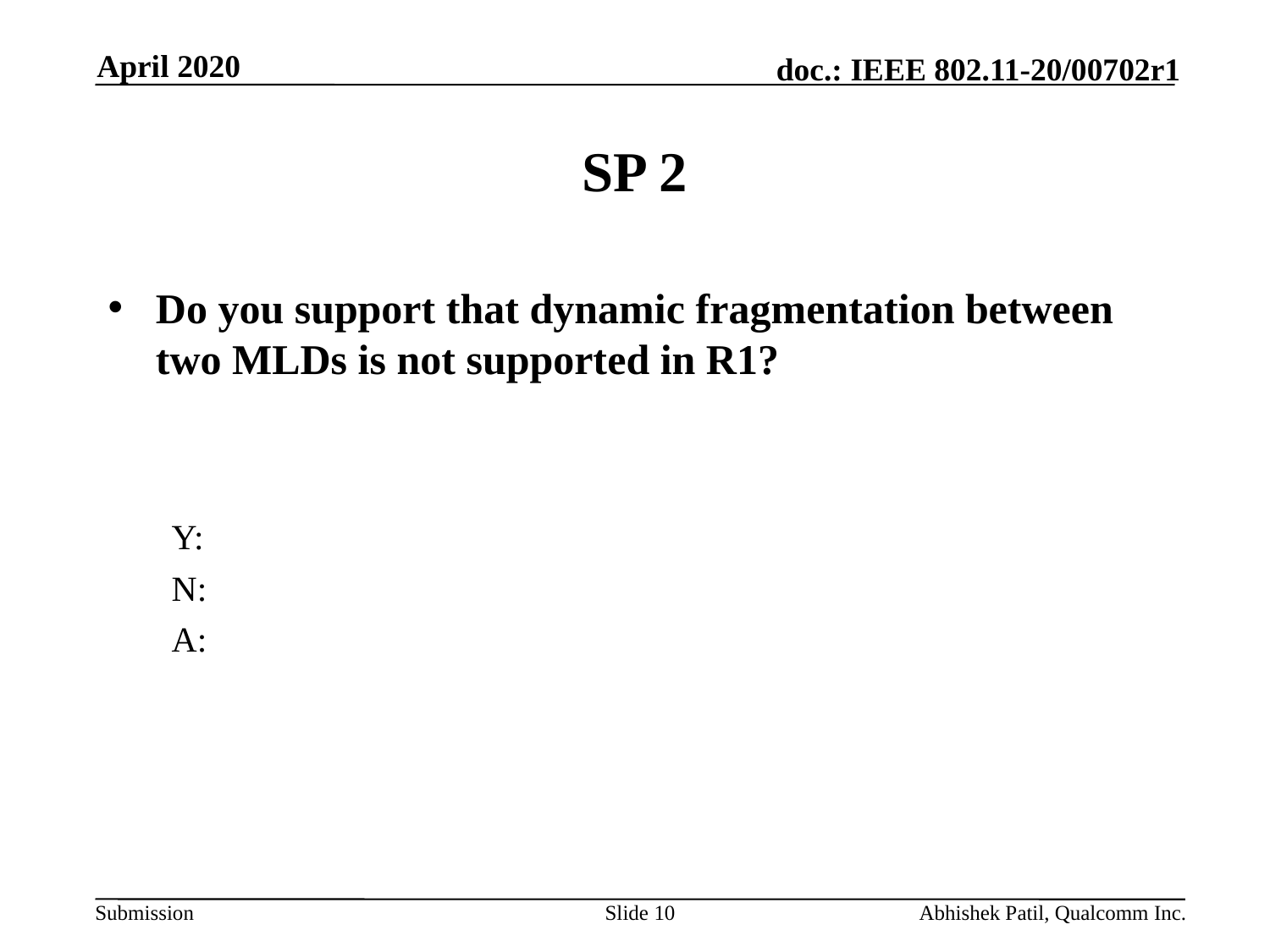

April 2020
# SP 2
Do you support that dynamic fragmentation between two MLDs is not supported in R1?

Y:
N:
A:

Slide 10
Abhishek Patil, Qualcomm Inc.